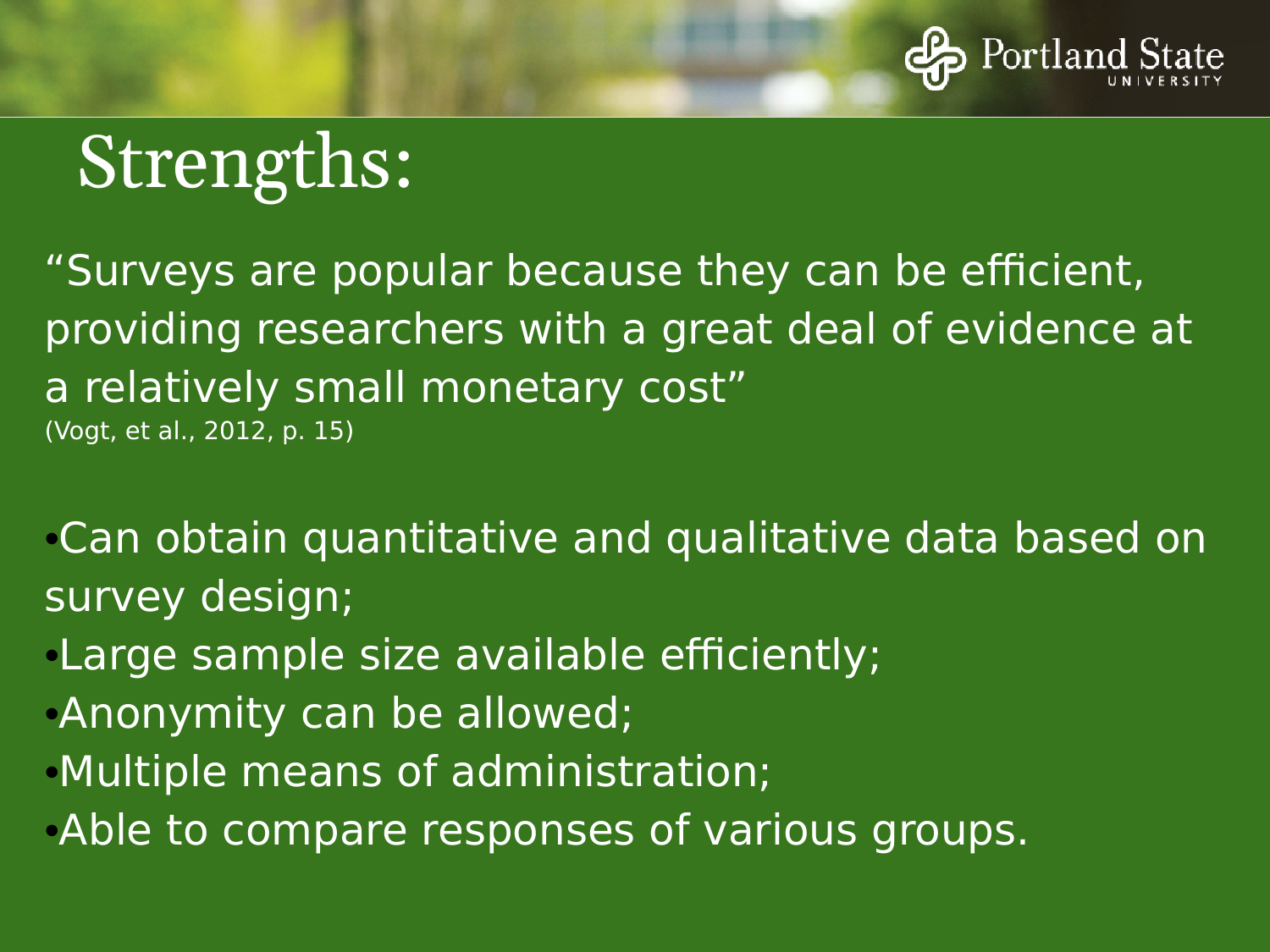

# Strengths:
“Surveys are popular because they can be efficient, providing researchers with a great deal of evidence at a relatively small monetary cost”
(Vogt, et al., 2012, p. 15)

•Can obtain quantitative and qualitative data based on survey design;
•Large sample size available efficiently;
•Anonymity can be allowed;
•Multiple means of administration;
•Able to compare responses of various groups.